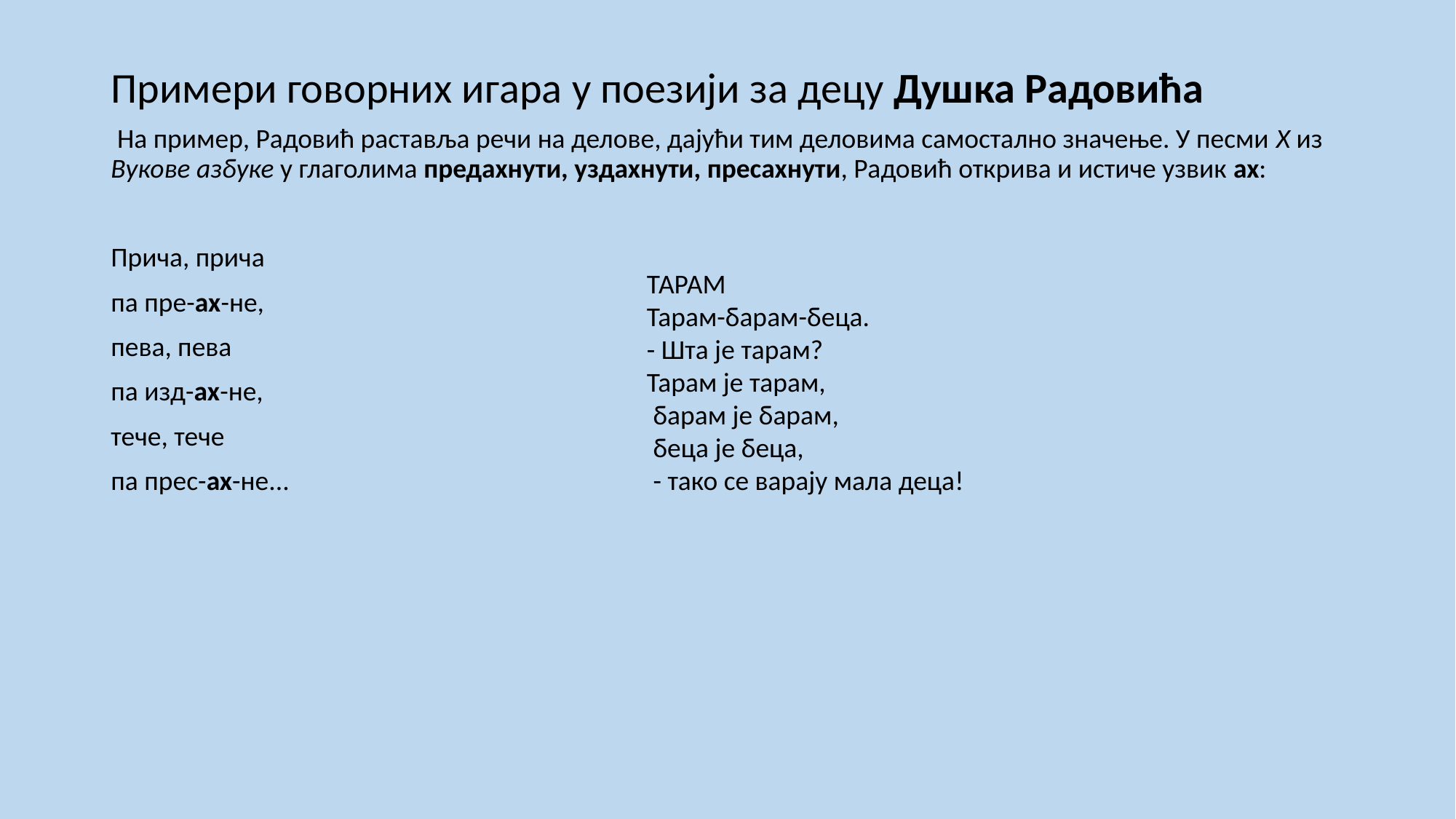

# Примери говорних игара у поезији за децу Душка Радовића
 На пример, Радовић раставља речи на делове, дајући тим деловима самостално значење. У песми Х из Вукове азбуке у глаголима предахнути, уздахнути, пресахнути, Радовић открива и истиче узвик ах:

Прича, прича
па пре-ах-не,
пева, пева
па изд-ах-не,
тече, тече
па прес-ах-не...

ТАРАМ
Тарам-барам-беца.
- Шта је тарам?
Тарам је тарам,
 барам је барам,
 беца је беца,
 - тако се варају мала деца!